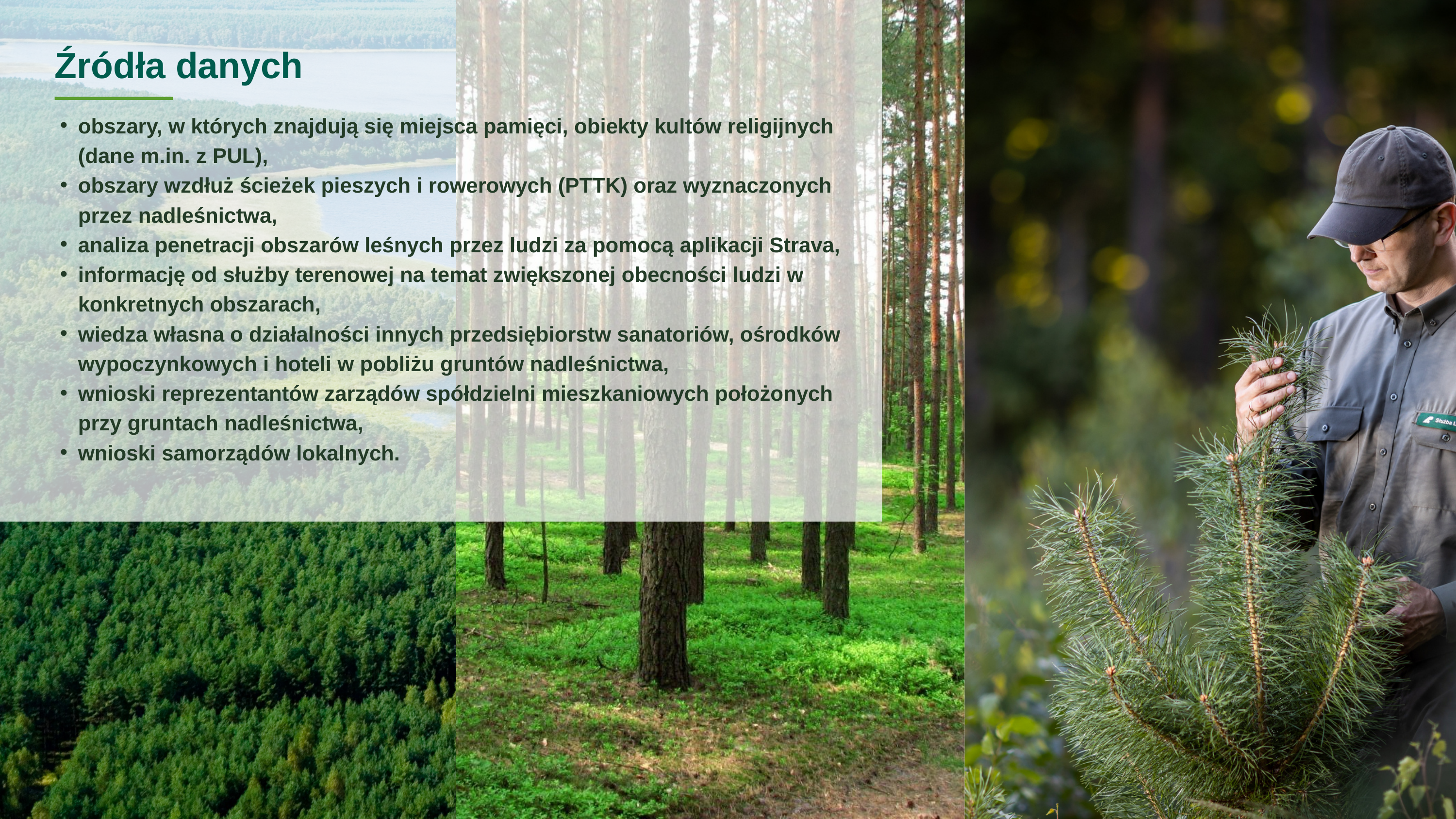

Źródła danych

obszary, w których znajdują się miejsca pamięci, obiekty kultów religijnych (dane m.in. z PUL),
obszary wzdłuż ścieżek pieszych i rowerowych (PTTK) oraz wyznaczonych przez nadleśnictwa,
analiza penetracji obszarów leśnych przez ludzi za pomocą aplikacji Strava,
informację od służby terenowej na temat zwiększonej obecności ludzi w konkretnych obszarach,
wiedza własna o działalności innych przedsiębiorstw sanatoriów, ośrodków wypoczynkowych i hoteli w pobliżu gruntów nadleśnictwa,
wnioski reprezentantów zarządów spółdzielni mieszkaniowych położonych przy gruntach nadleśnictwa,
wnioski samorządów lokalnych.